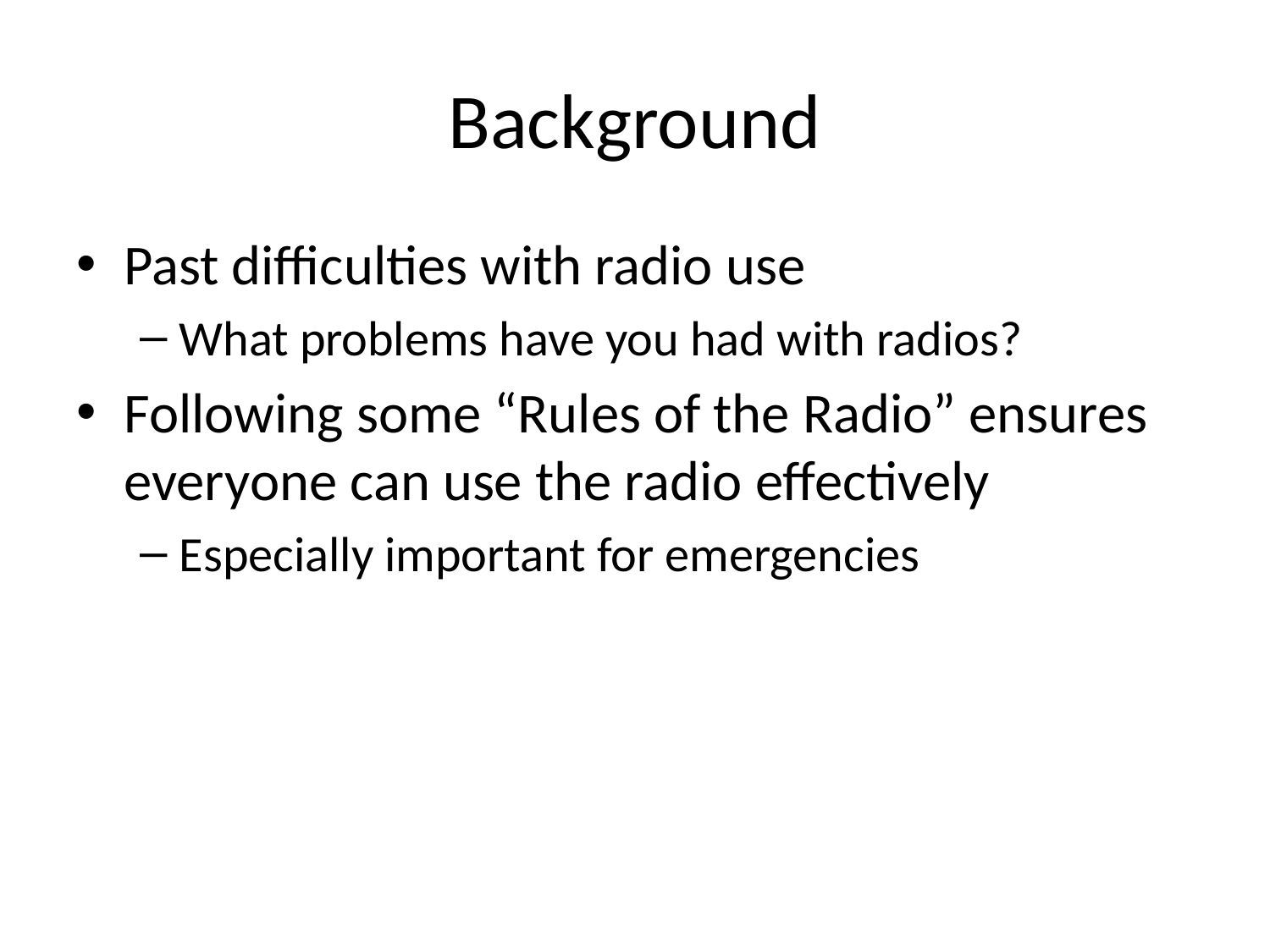

# Background
Past difficulties with radio use
What problems have you had with radios?
Following some “Rules of the Radio” ensures everyone can use the radio effectively
Especially important for emergencies